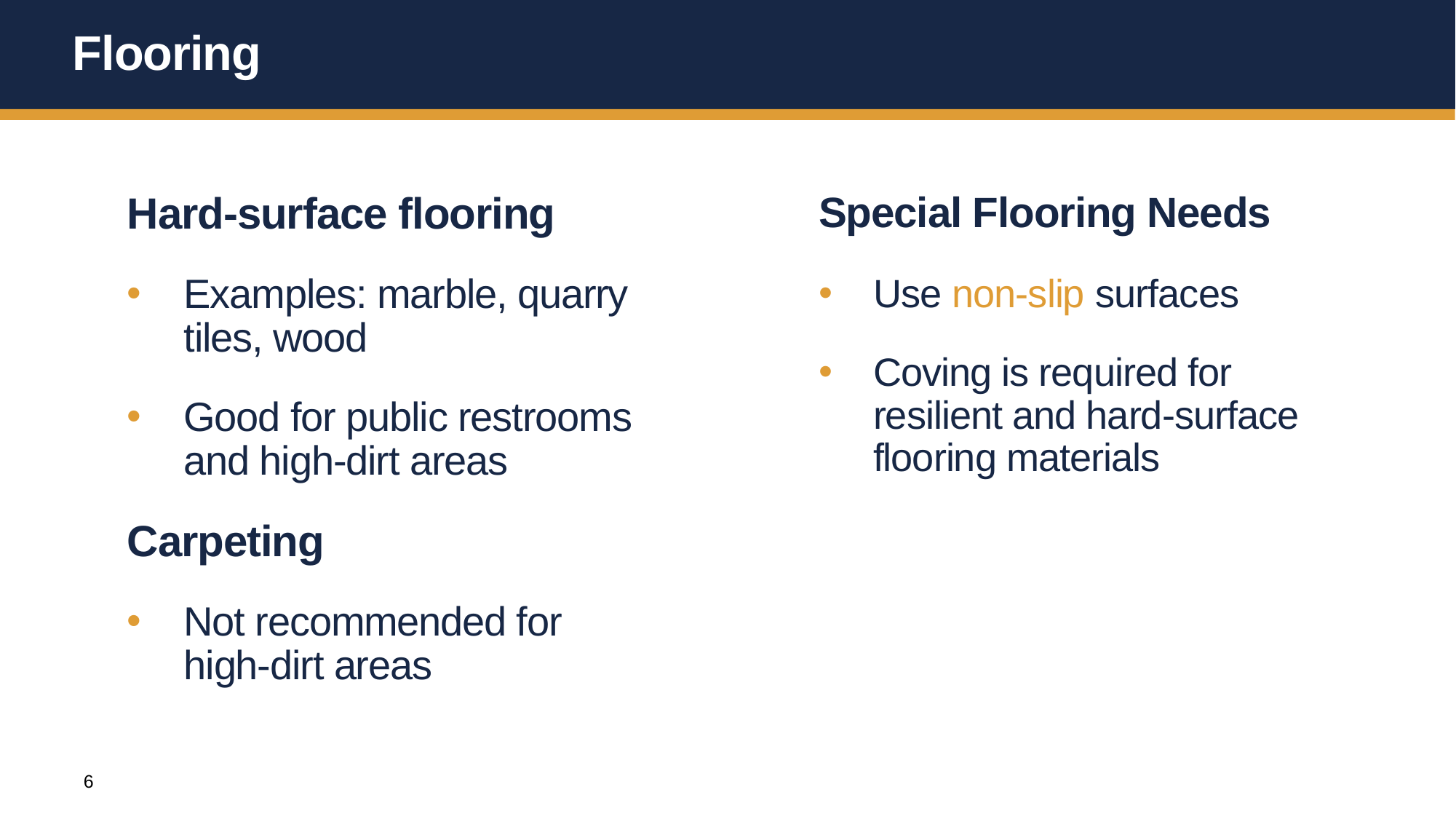

# Flooring
Hard-surface flooring
Examples: marble, quarry tiles, wood
Good for public restrooms and high-dirt areas
Carpeting
Not recommended for high-dirt areas
Special Flooring Needs
Use non-slip surfaces
Coving is required for resilient and hard-surface flooring materials

6